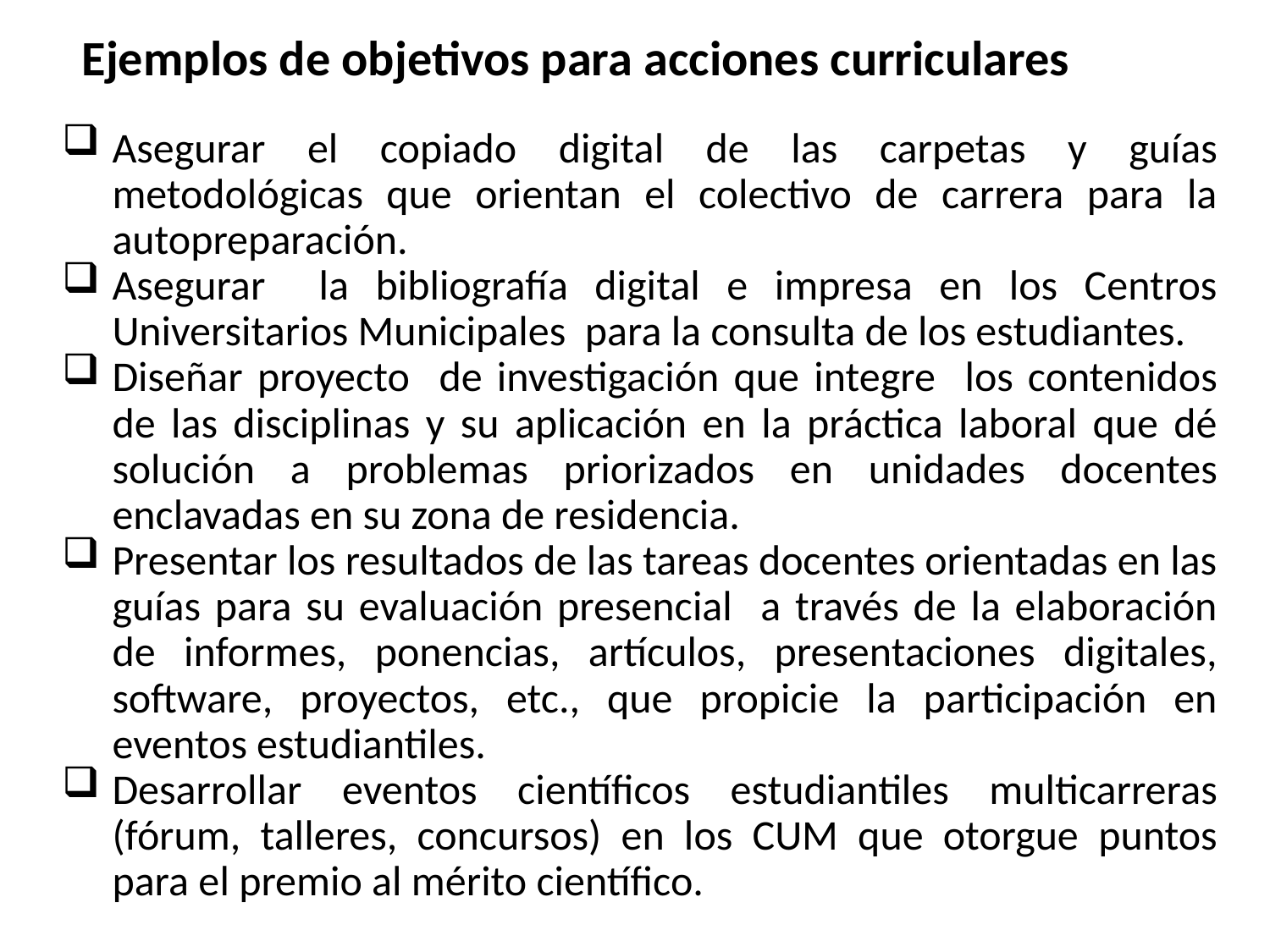

Ejemplos de objetivos para acciones curriculares
Asegurar el copiado digital de las carpetas y guías metodológicas que orientan el colectivo de carrera para la autopreparación.
Asegurar  la bibliografía digital e impresa en los Centros Universitarios Municipales  para la consulta de los estudiantes.
Diseñar proyecto  de investigación que integre  los contenidos de las disciplinas y su aplicación en la práctica laboral que dé solución a problemas priorizados en unidades docentes enclavadas en su zona de residencia.
Presentar los resultados de las tareas docentes orientadas en las guías para su evaluación presencial  a través de la elaboración de informes, ponencias, artículos, presentaciones digitales, software, proyectos, etc., que propicie la participación en eventos estudiantiles.
Desarrollar eventos científicos estudiantiles multicarreras (fórum, talleres, concursos) en los CUM que otorgue puntos para el premio al mérito científico.